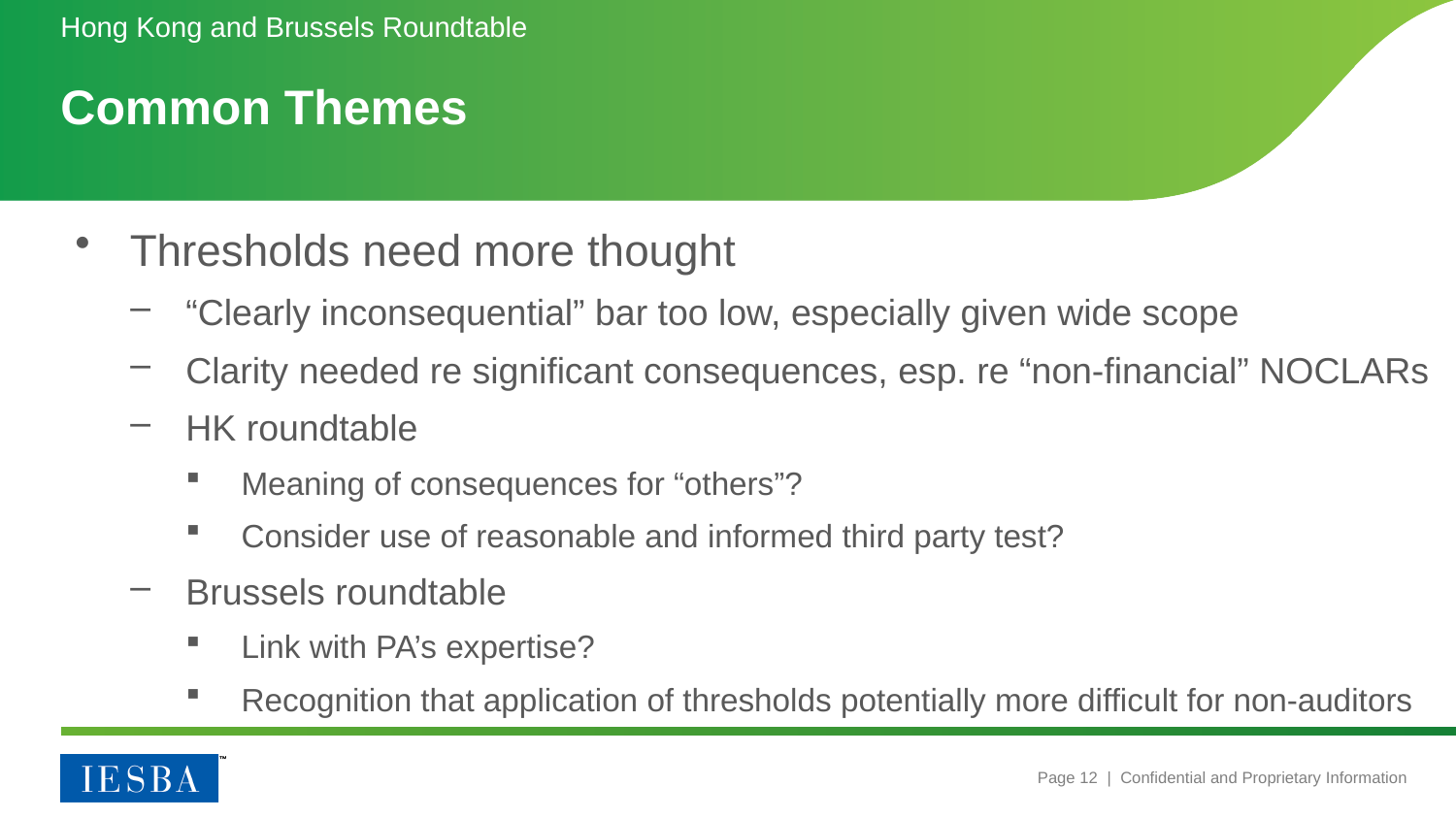

Hong Kong and Brussels Roundtable

# Common Themes
Thresholds need more thought
“Clearly inconsequential” bar too low, especially given wide scope
Clarity needed re significant consequences, esp. re “non-financial” NOCLARs
HK roundtable
Meaning of consequences for “others”?
Consider use of reasonable and informed third party test?
Brussels roundtable
Link with PA’s expertise?
Recognition that application of thresholds potentially more difficult for non-auditors